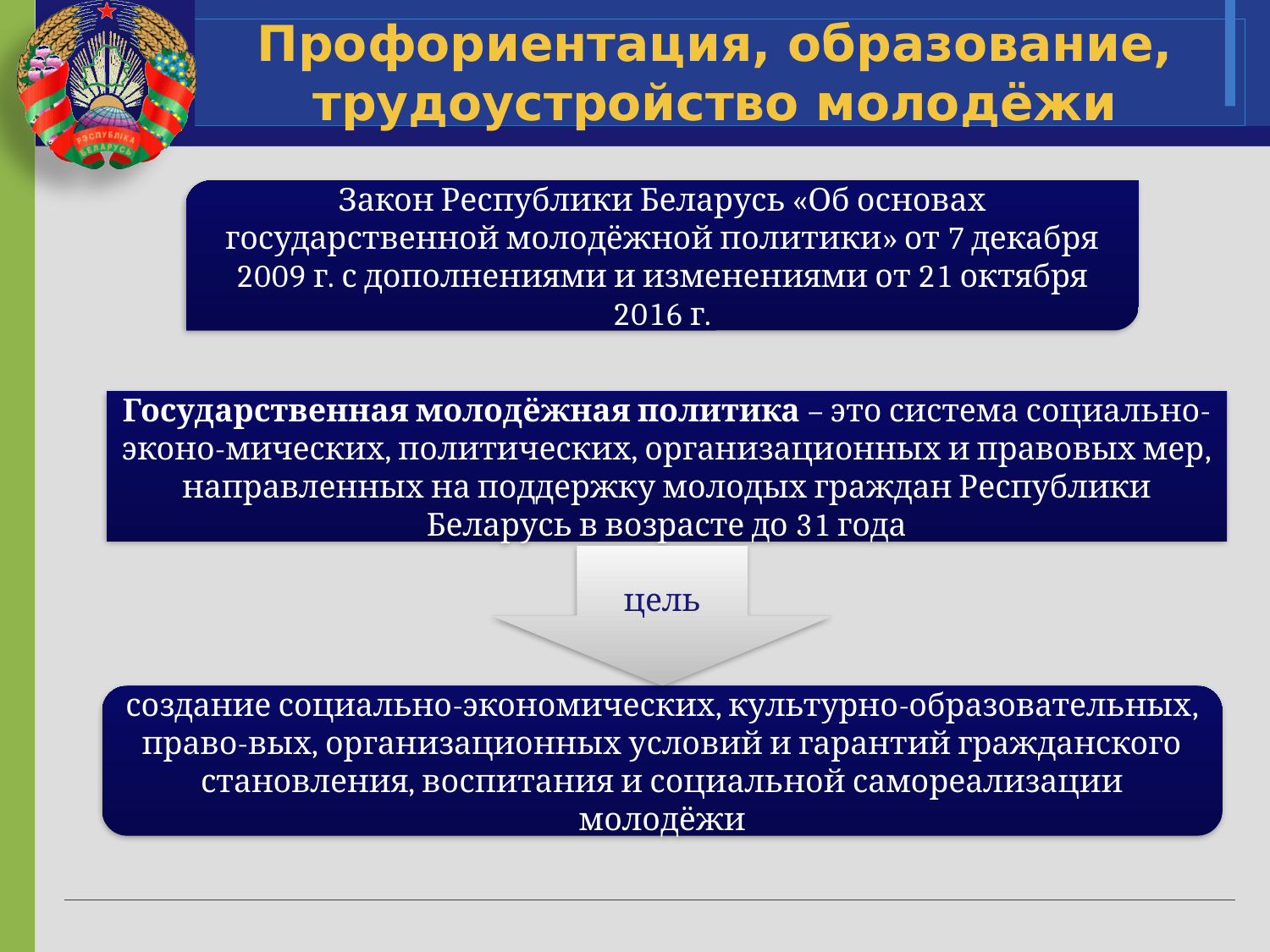

# Профориентация, образование, трудоустройство молодёжи
Закон Республики Беларусь «Об основах государственной молодёжной политики» от 7 декабря 2009 г. с дополнениями и изменениями от 21 октября 2016 г.
Государственная молодёжная политика – это система социально-эконо-мических, политических, организационных и правовых мер, направленных на поддержку молодых граждан Республики Беларусь в возрасте до 31 года
цель
создание социально-экономических, культурно-образовательных, право-вых, организационных условий и гарантий гражданского становления, воспитания и социальной самореализации молодёжи